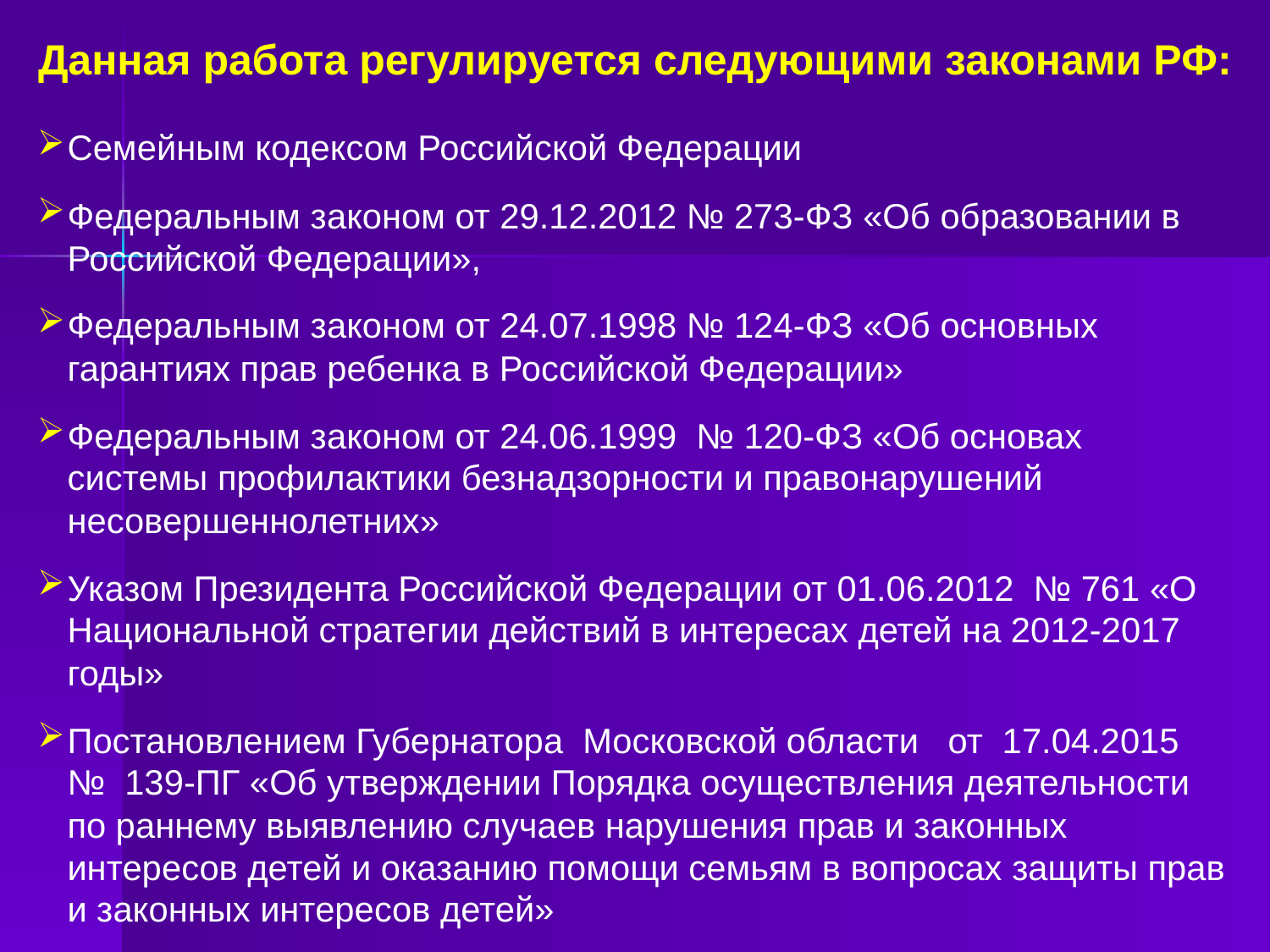

Данная работа регулируется следующими законами РФ:

Семейным кодексом Российской Федерации

Федеральным законом от 29.12.2012 № 273-ФЗ «Об образовании в Российской Федерации»,

Федеральным законом от 24.07.1998 № 124-ФЗ «Об основных гарантиях прав ребенка в Российской Федерации»

Федеральным законом от 24.06.1999  № 120-ФЗ «Об основах системы профилактики безнадзорности и правонарушений несовершеннолетних»

Указом Президента Российской Федерации от 01.06.2012  № 761 «О Национальной стратегии действий в интересах детей на 2012-2017 годы»

Постановлением Губернатора  Московской области   от  17.04.2015  №  139-ПГ «Об утверждении Порядка осуществления деятельности по раннему выявлению случаев нарушения прав и законных интересов детей и оказанию помощи семьям в вопросах защиты прав и законных интересов детей»